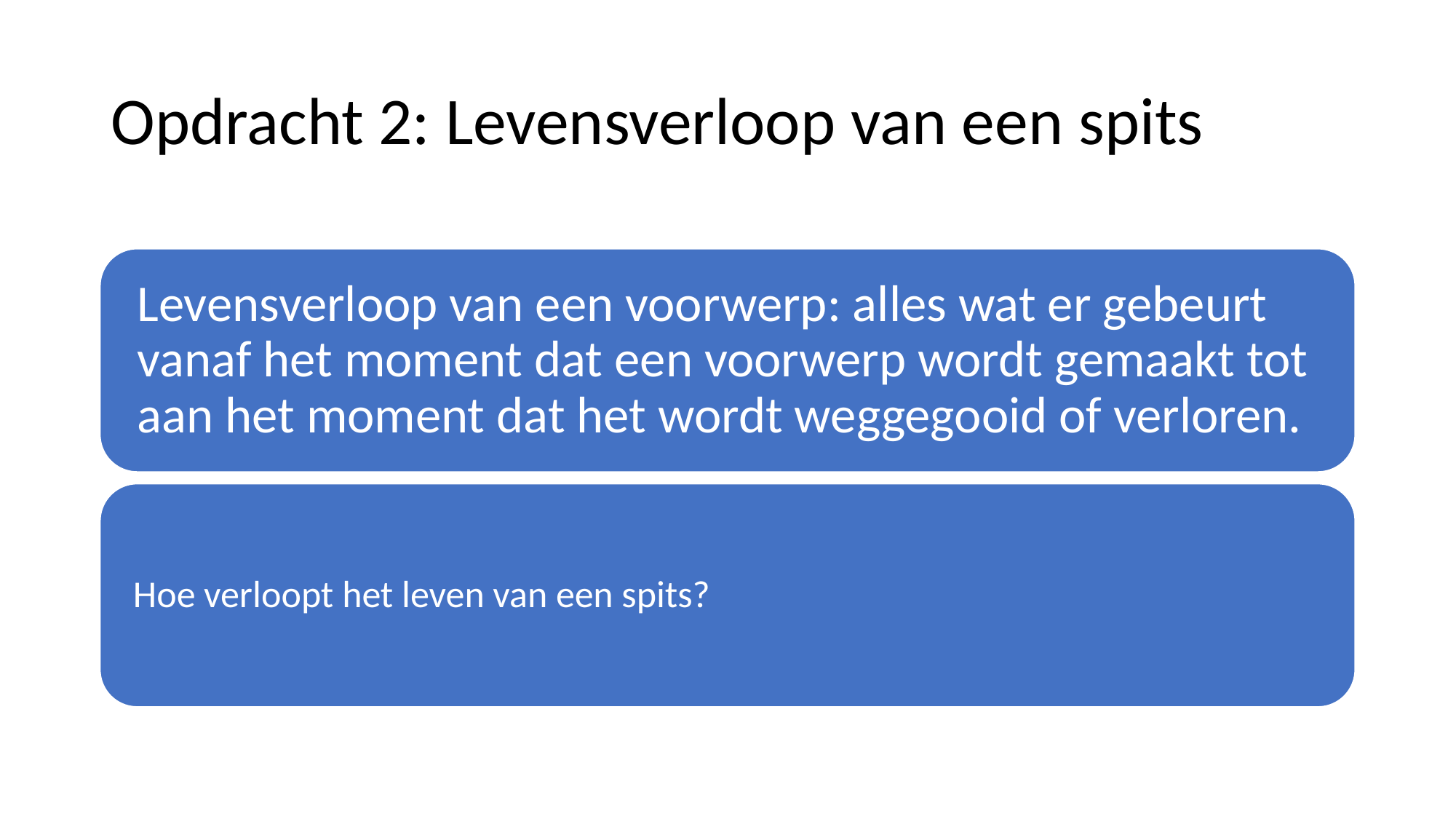

# Opdracht 2: Levensverloop van een spits
Levensverloop van een voorwerp: alles wat er gebeurt vanaf het moment dat een voorwerp wordt gemaakt tot aan het moment dat het wordt weggegooid of verloren.
Hoe verloopt het leven van een spits?